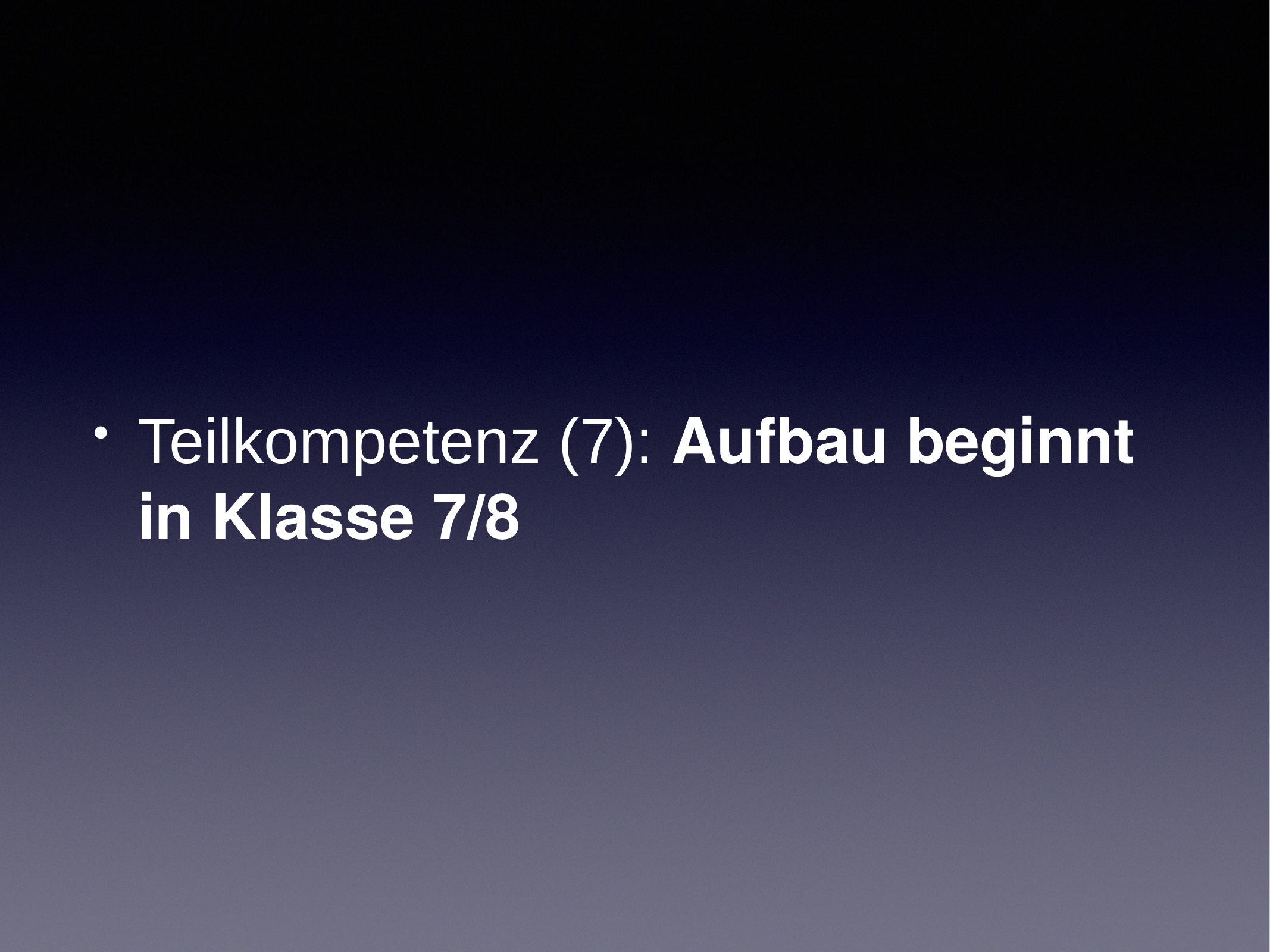

Teilkompetenz (7): Aufbau beginnt in Klasse 7/8